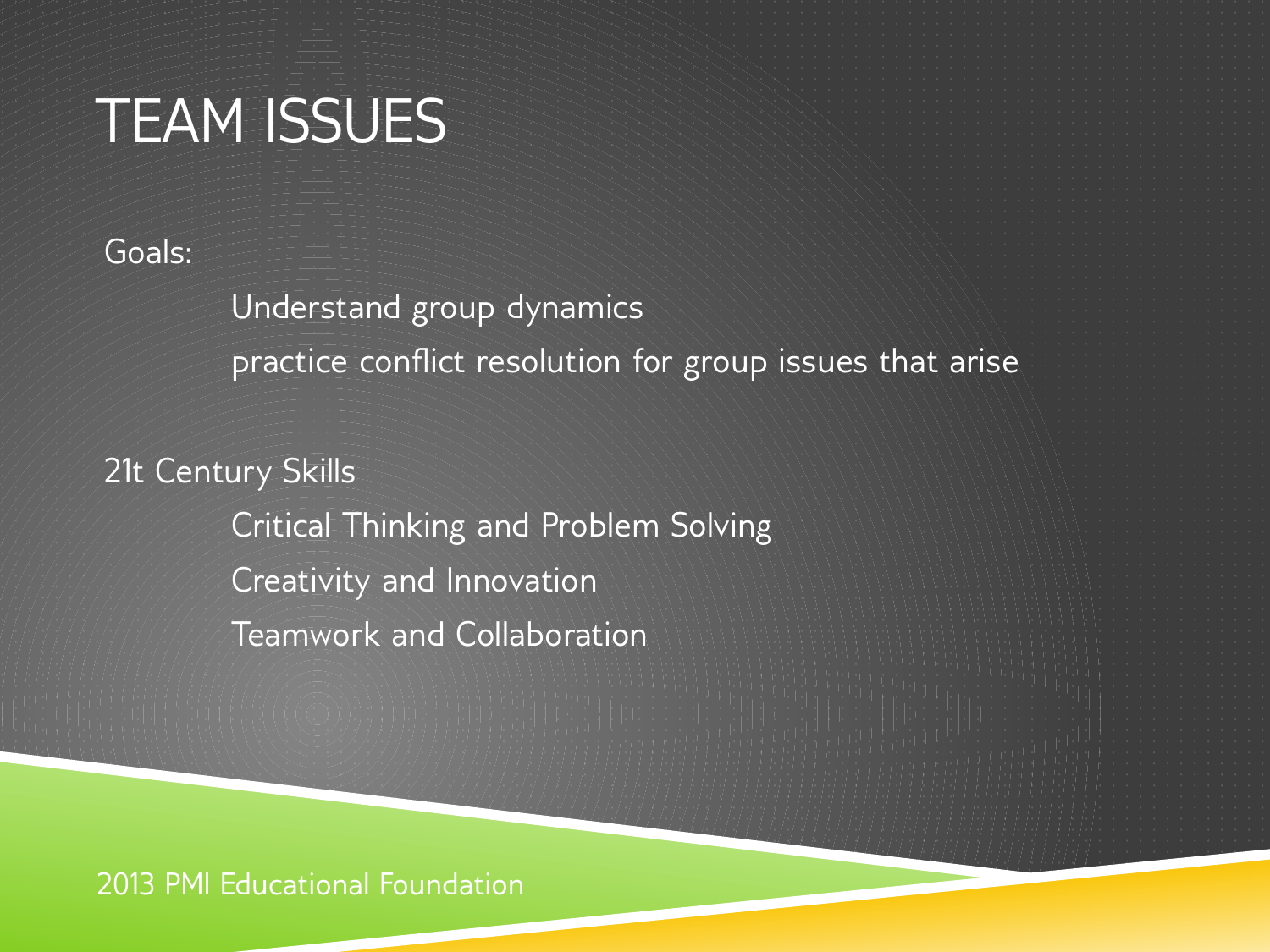

# Team issues
Goals:
	Understand group dynamics
	practice conflict resolution for group issues that arise

21t Century Skills
	Critical Thinking and Problem Solving
	Creativity and Innovation
	Teamwork and Collaboration

2013 PMI Educational Foundation